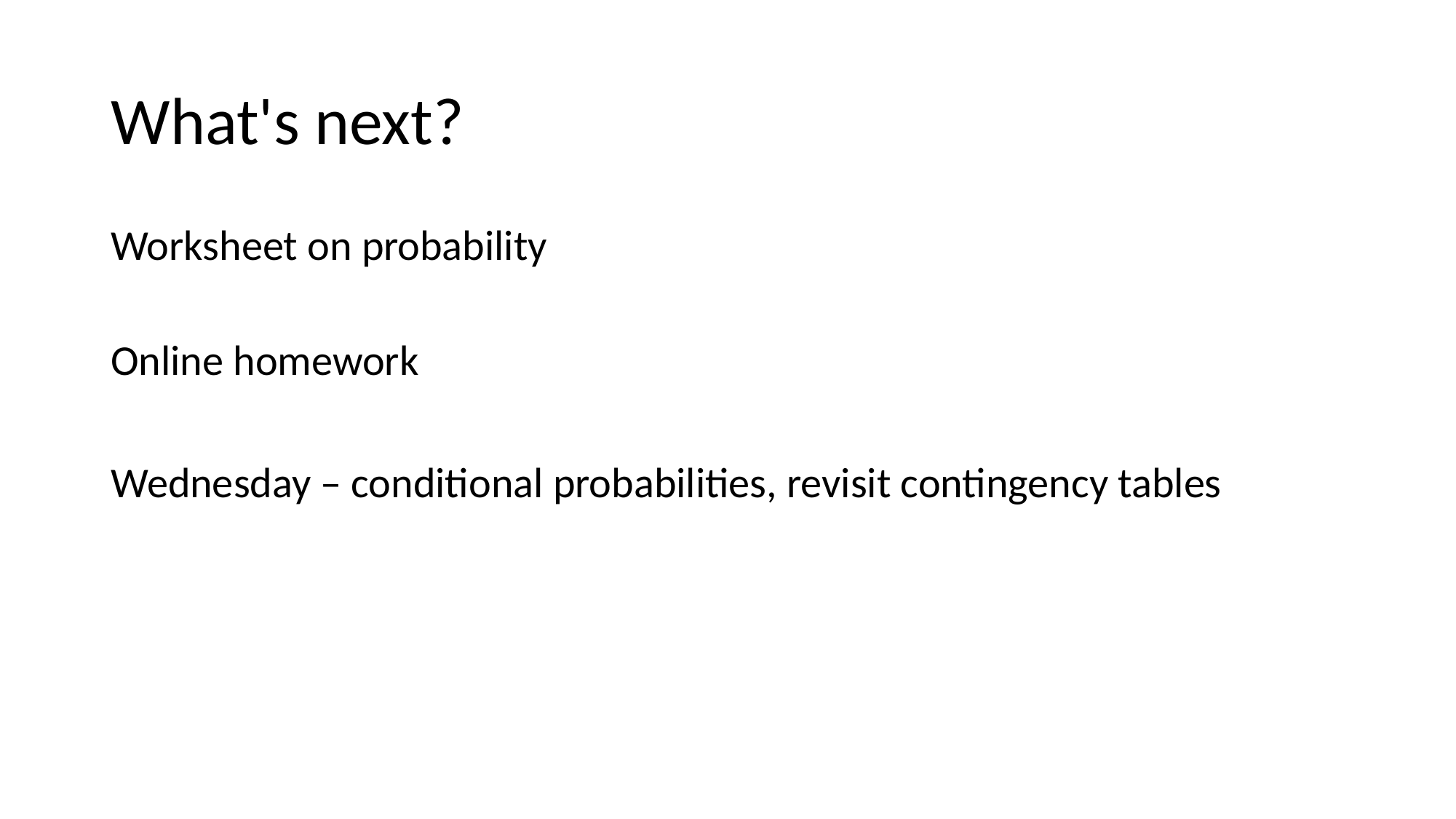

# What's next?
Worksheet on probability

Online homework

Wednesday – conditional probabilities, revisit contingency tables